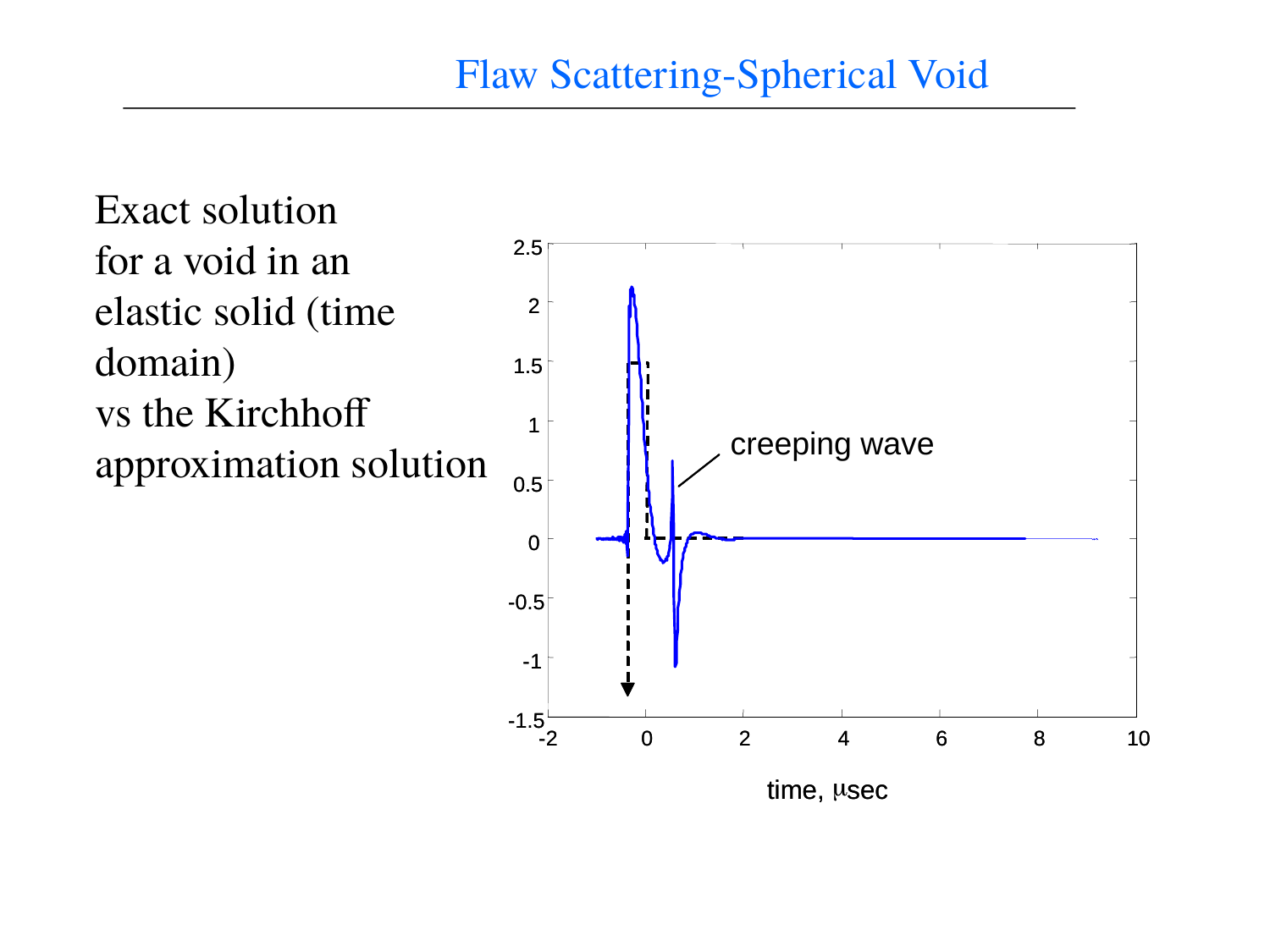

Flaw Scattering-Spherical Void

Exact solution
for a void in an
elastic solid (time
domain)
vs the Kirchhoff
approximation solution

2.5
2.5

2
2

1.5
1.5

1
1

creeping wave

0.5
0.5

0
0

-
-
0.5
0.5

-
-
1
1

-
-
1.5
1.5

-
-
2
2
0
0
2
2
4
4
6
6
8
8
10
10
μ
μ
time,
time,
sec
sec